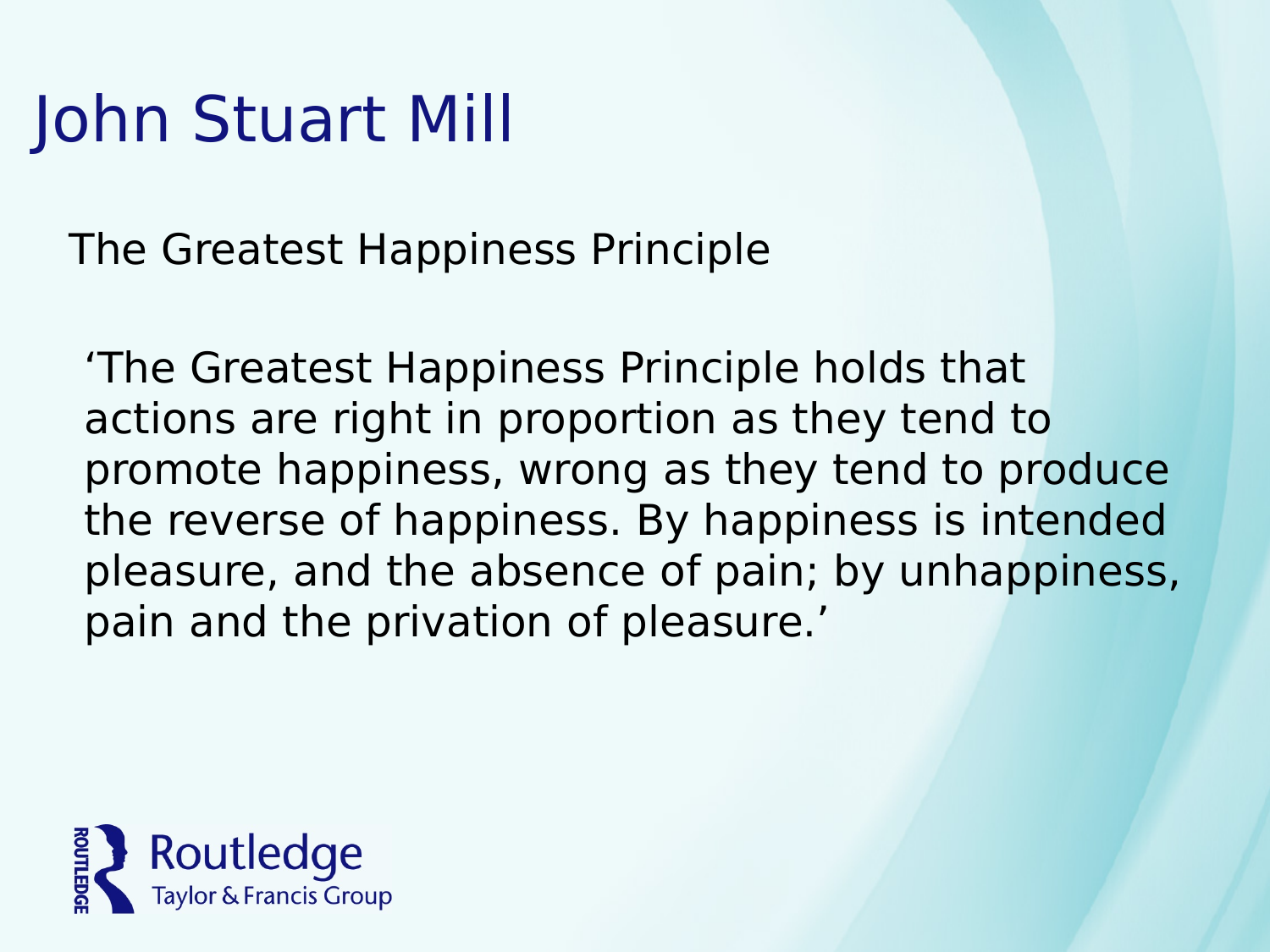

# John Stuart Mill
The Greatest Happiness Principle

‘The Greatest Happiness Principle holds that actions are right in proportion as they tend to promote happiness, wrong as they tend to produce the reverse of happiness. By happiness is intended pleasure, and the absence of pain; by unhappiness, pain and the privation of pleasure.’